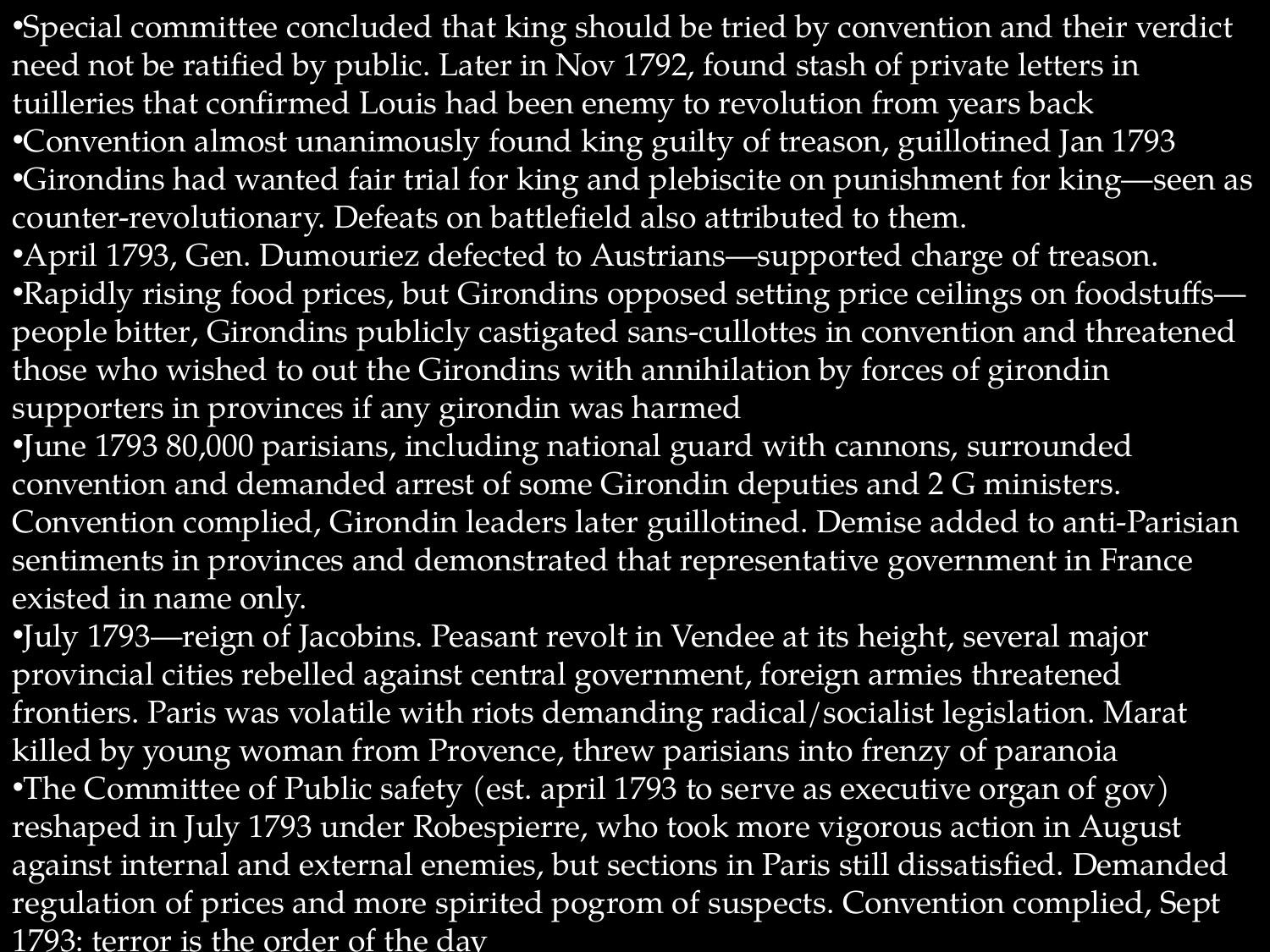

Special committee concluded that king should be tried by convention and their verdict need not be ratified by public. Later in Nov 1792, found stash of private letters in tuilleries that confirmed Louis had been enemy to revolution from years back
Convention almost unanimously found king guilty of treason, guillotined Jan 1793
Girondins had wanted fair trial for king and plebiscite on punishment for king—seen as counter-revolutionary. Defeats on battlefield also attributed to them.
April 1793, Gen. Dumouriez defected to Austrians—supported charge of treason.
Rapidly rising food prices, but Girondins opposed setting price ceilings on foodstuffs—people bitter, Girondins publicly castigated sans-cullottes in convention and threatened those who wished to out the Girondins with annihilation by forces of girondin supporters in provinces if any girondin was harmed
June 1793 80,000 parisians, including national guard with cannons, surrounded convention and demanded arrest of some Girondin deputies and 2 G ministers. Convention complied, Girondin leaders later guillotined. Demise added to anti-Parisian sentiments in provinces and demonstrated that representative government in France existed in name only.
July 1793—reign of Jacobins. Peasant revolt in Vendee at its height, several major provincial cities rebelled against central government, foreign armies threatened frontiers. Paris was volatile with riots demanding radical/socialist legislation. Marat killed by young woman from Provence, threw parisians into frenzy of paranoia
The Committee of Public safety (est. april 1793 to serve as executive organ of gov) reshaped in July 1793 under Robespierre, who took more vigorous action in August against internal and external enemies, but sections in Paris still dissatisfied. Demanded regulation of prices and more spirited pogrom of suspects. Convention complied, Sept 1793: terror is the order of the day